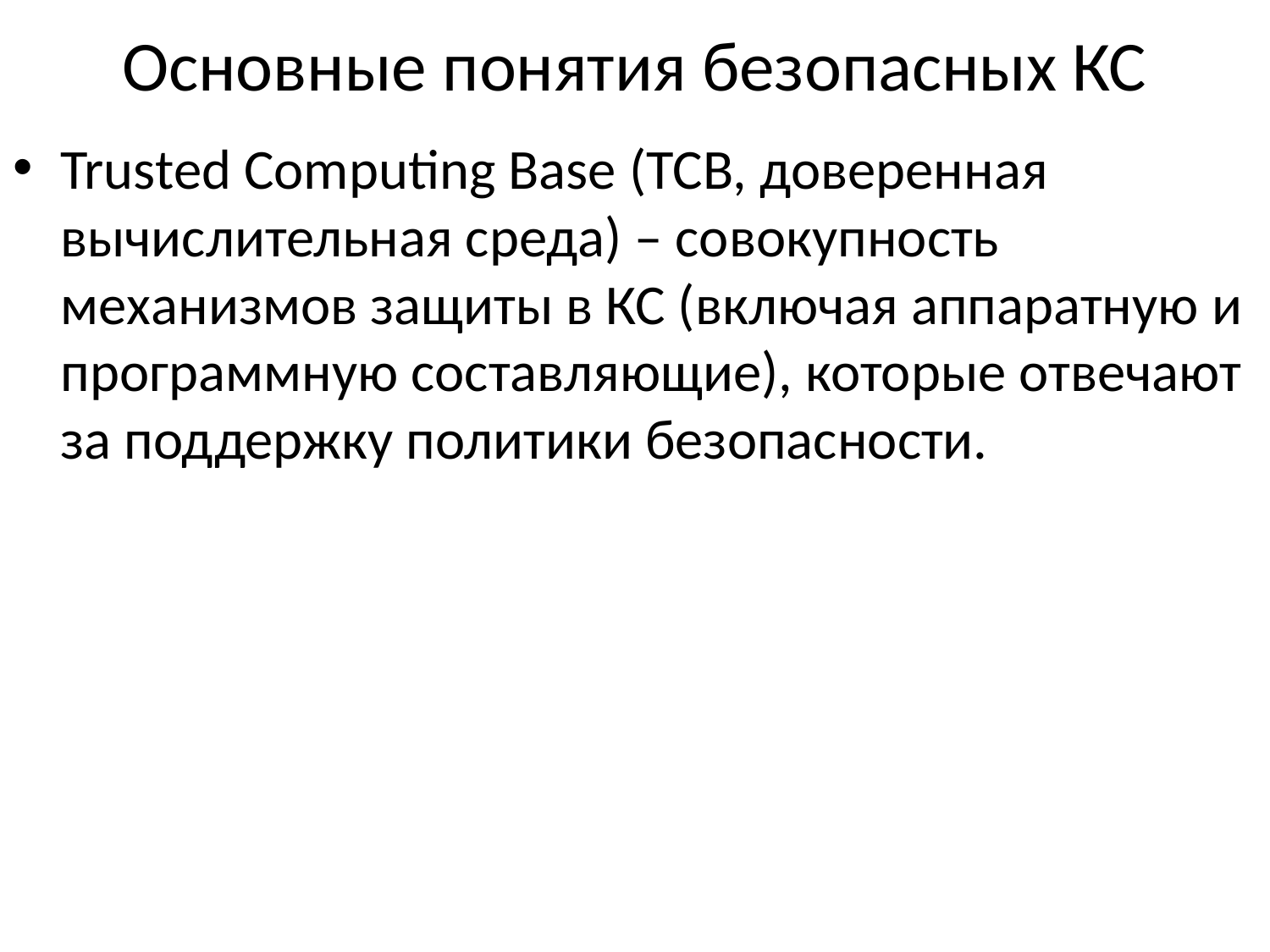

# Основные понятия безопасных КС
Trusted Computing Base (TCB, доверенная вычислительная среда) – совокупность механизмов защиты в КС (включая аппаратную и программную составляющие), которые отвечают за поддержку политики безопасности.